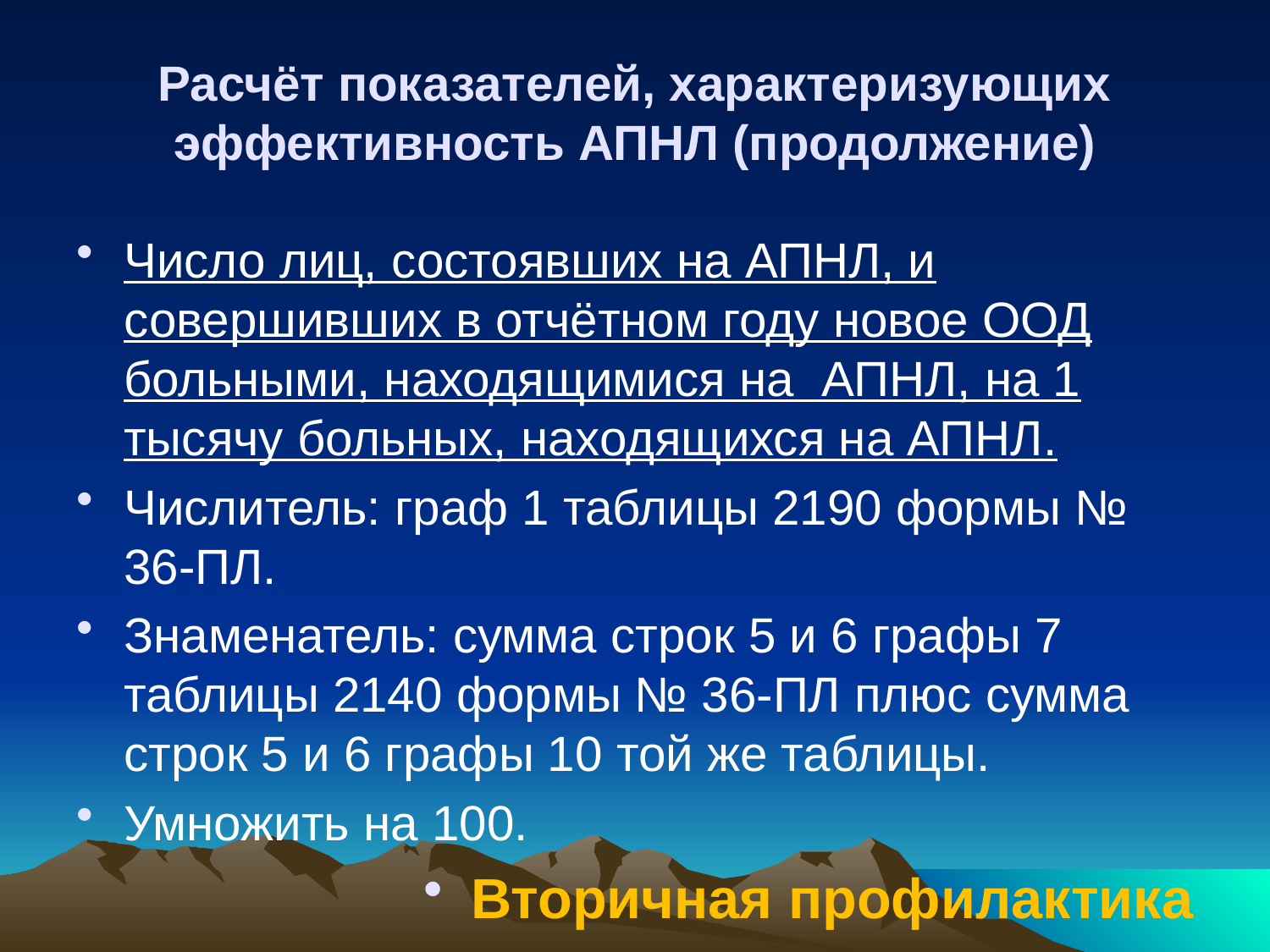

# Расчёт показателей, характеризующих эффективность АПНЛ (продолжение)
Число лиц, состоявших на АПНЛ, и совершивших в отчётном году новое ООД больными, находящимися на  АПНЛ, на 1 тысячу больных, находящихся на АПНЛ.
Числитель: граф 1 таблицы 2190 формы № 36-ПЛ.
Знаменатель: сумма строк 5 и 6 графы 7 таблицы 2140 формы № 36-ПЛ плюс сумма строк 5 и 6 графы 10 той же таблицы.
Умножить на 100.
Вторичная профилактика